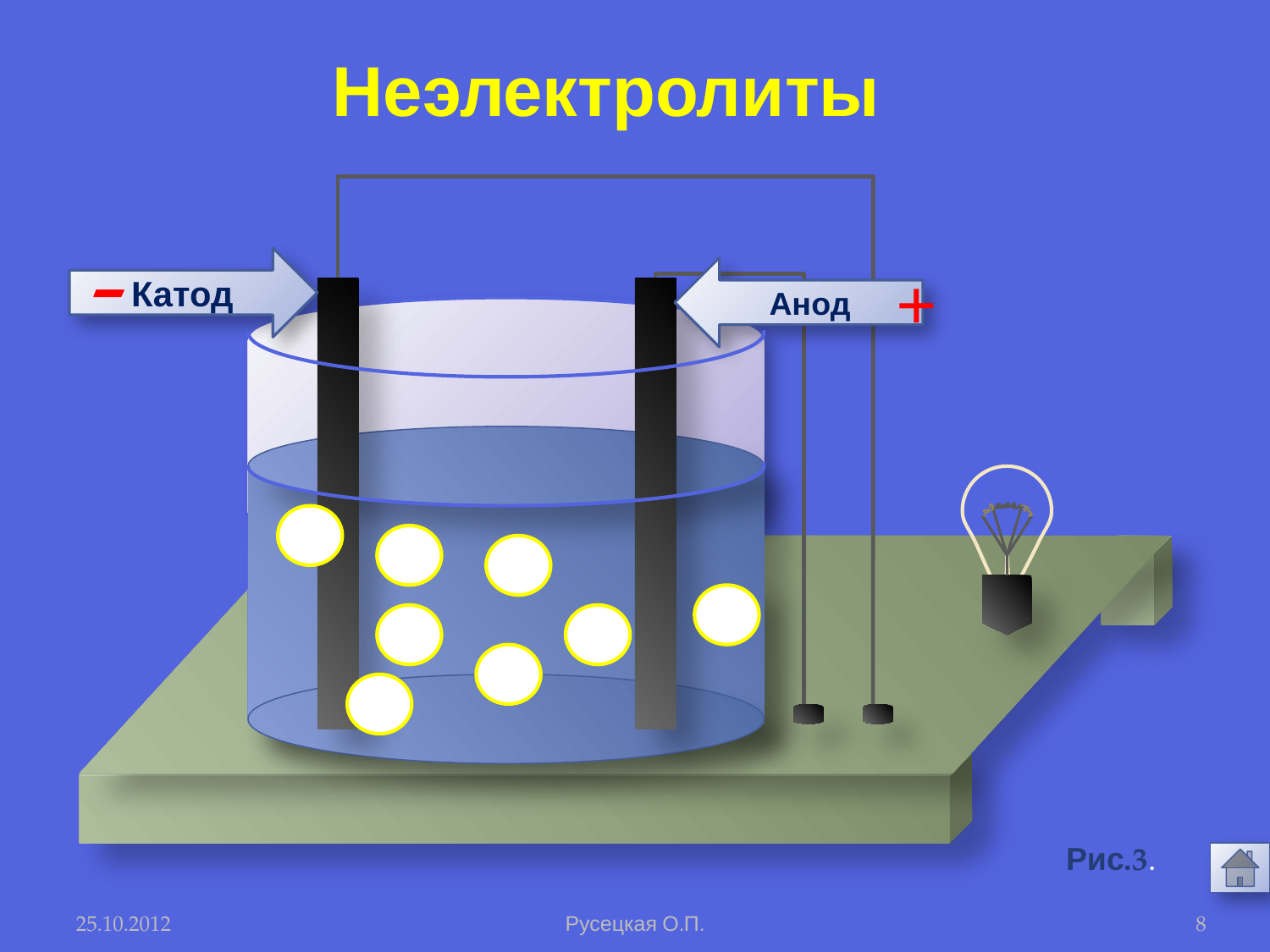

Неэлектролиты
Катод
-
Анод

+

Рис.3.

25.10.2012
Русецкая О.П.
8